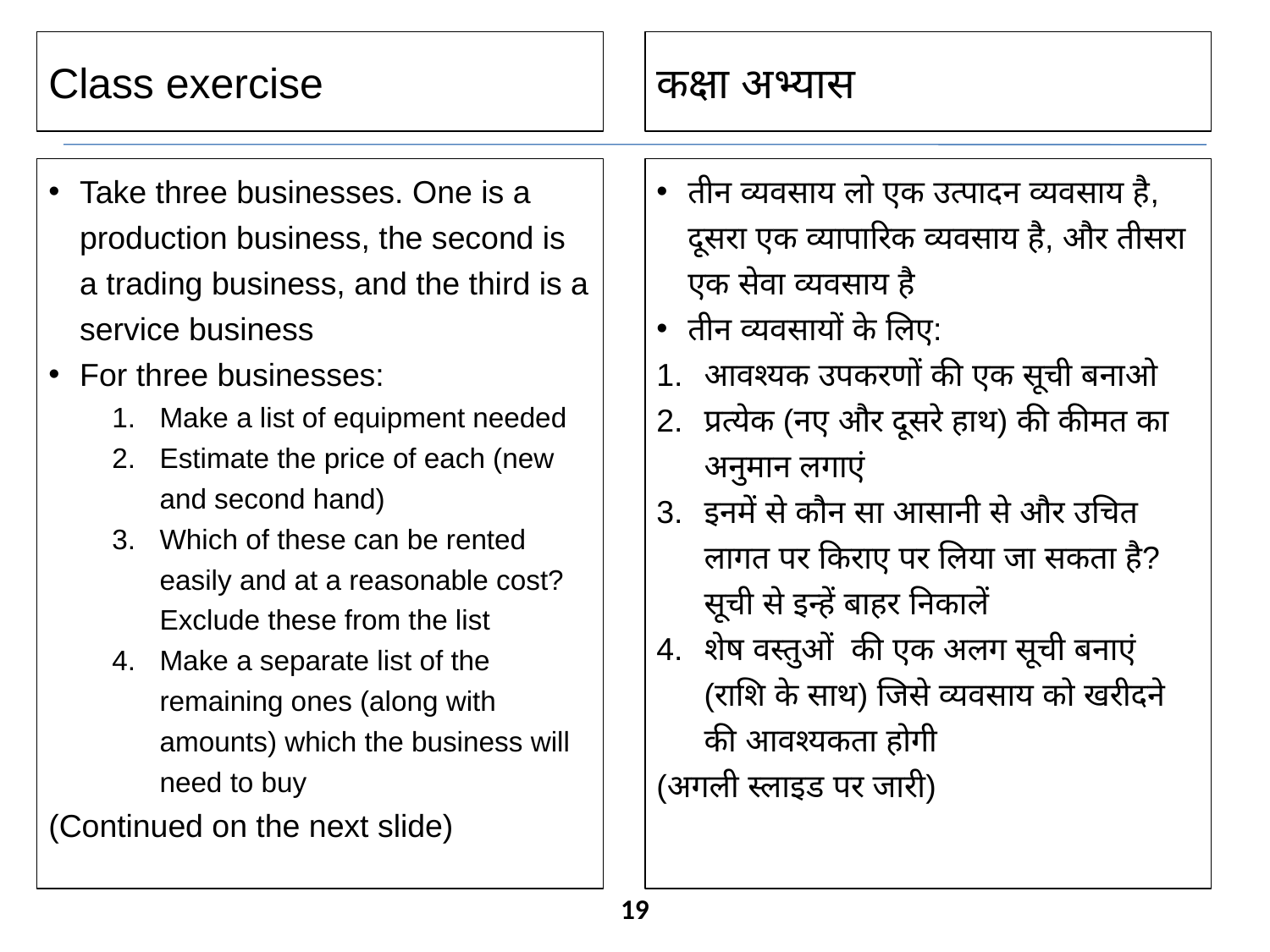

Class exercise
कक्षा अभ्यास
Take three businesses. One is a production business, the second is a trading business, and the third is a service business
For three businesses:
Make a list of equipment needed
Estimate the price of each (new and second hand)
Which of these can be rented easily and at a reasonable cost? Exclude these from the list
Make a separate list of the remaining ones (along with amounts) which the business will need to buy
(Continued on the next slide)
तीन व्यवसाय लो एक उत्पादन व्यवसाय है, दूसरा एक व्यापारिक व्यवसाय है, और तीसरा एक सेवा व्यवसाय है
तीन व्यवसायों के लिए:
आवश्यक उपकरणों की एक सूची बनाओ
प्रत्येक (नए और दूसरे हाथ) की कीमत का अनुमान लगाएं
इनमें से कौन सा आसानी से और उचित लागत पर किराए पर लिया जा सकता है? सूची से इन्हें बाहर निकालें
शेष वस्तुओं  की एक अलग सूची बनाएं (राशि के साथ) जिसे व्यवसाय को खरीदने की आवश्यकता होगी
(अगली स्लाइड पर जारी)

19